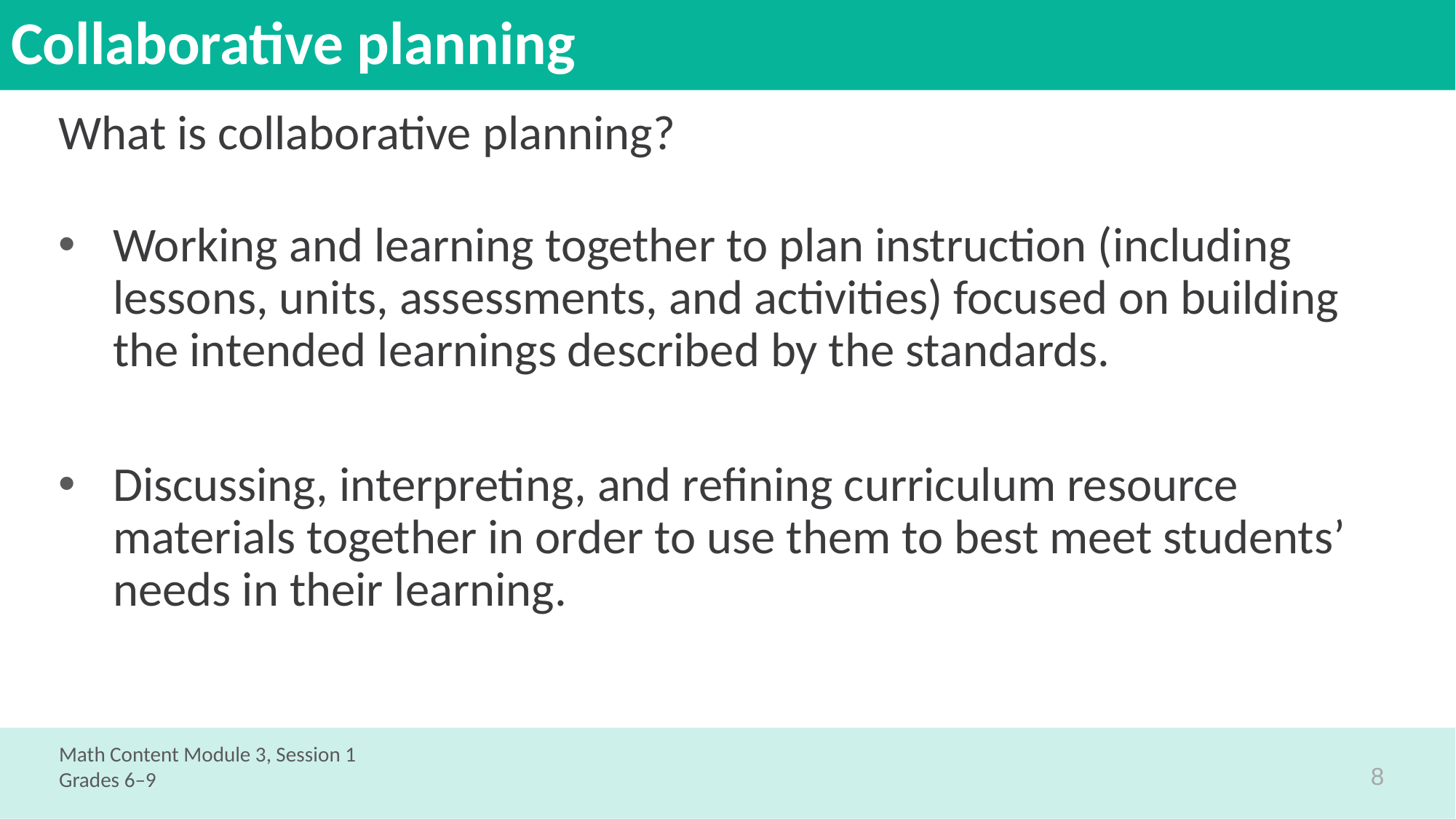

# Collaborative planning
What is collaborative planning?

Working and learning together to plan instruction (including lessons, units, assessments, and activities) focused on building the intended learnings described by the standards.

Discussing, interpreting, and refining curriculum resource materials together in order to use them to best meet students’ needs in their learning.

Math Content Module 3, Session 1
Grades 6–9
8